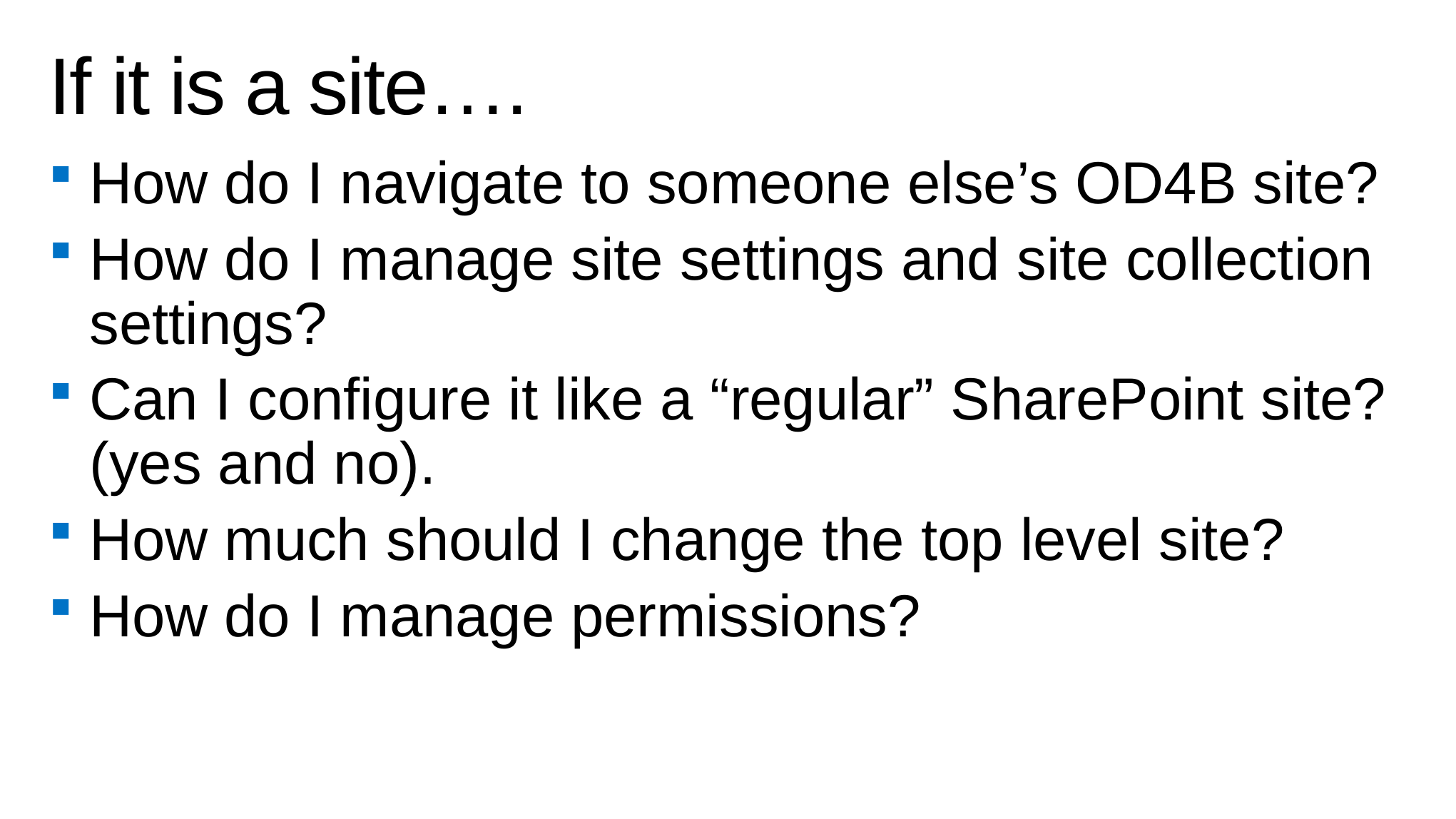

# If it is a site….
How do I navigate to someone else’s OD4B site?
How do I manage site settings and site collection settings?
Can I configure it like a “regular” SharePoint site? (yes and no).
How much should I change the top level site?
How do I manage permissions?